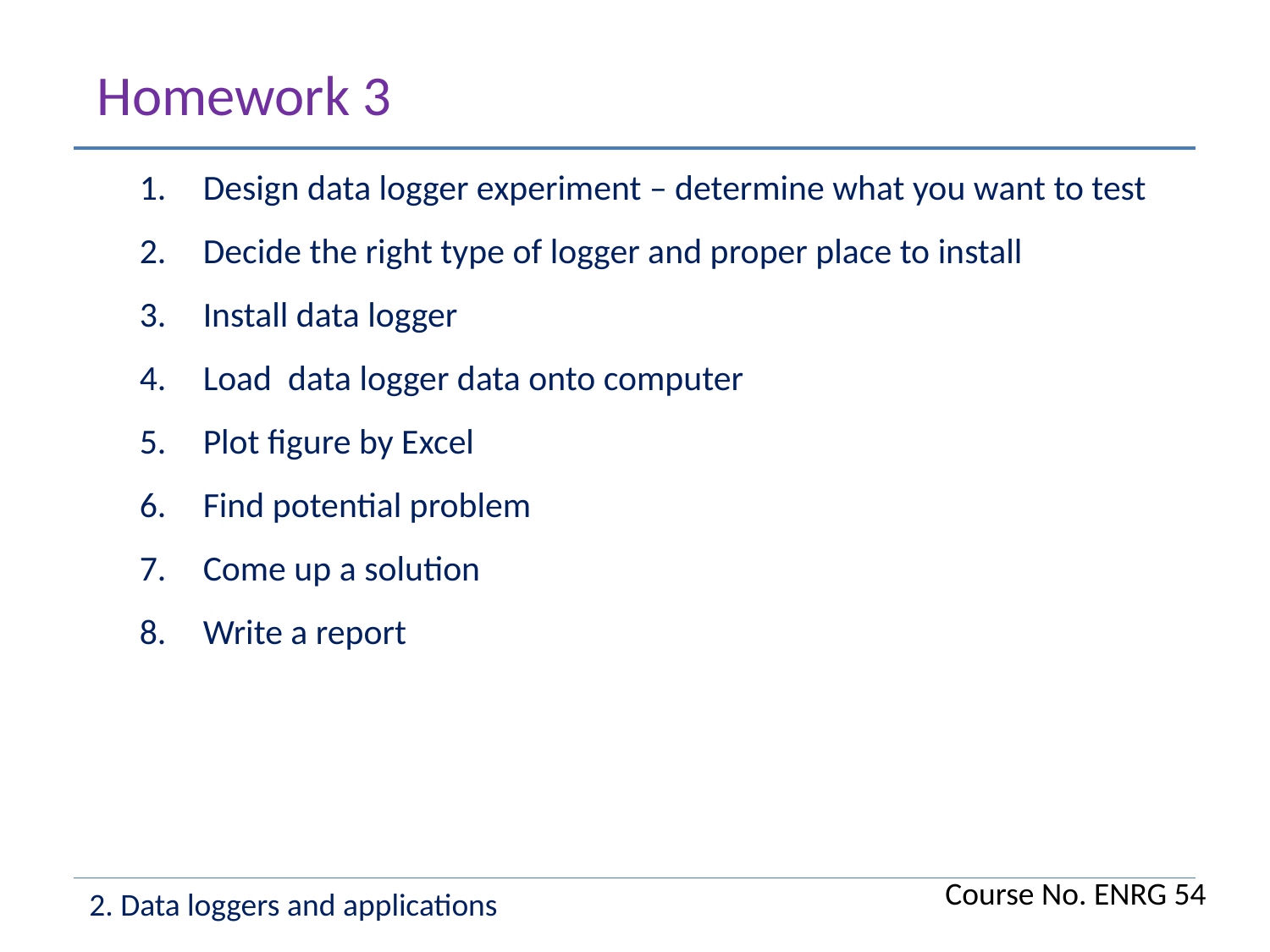

Homework 3
Design data logger experiment – determine what you want to test
Decide the right type of logger and proper place to install
Install data logger
Load  data logger data onto computer
Plot figure by Excel
Find potential problem
Come up a solution
Write a report
Course No. ENRG 54
2. Data loggers and applications